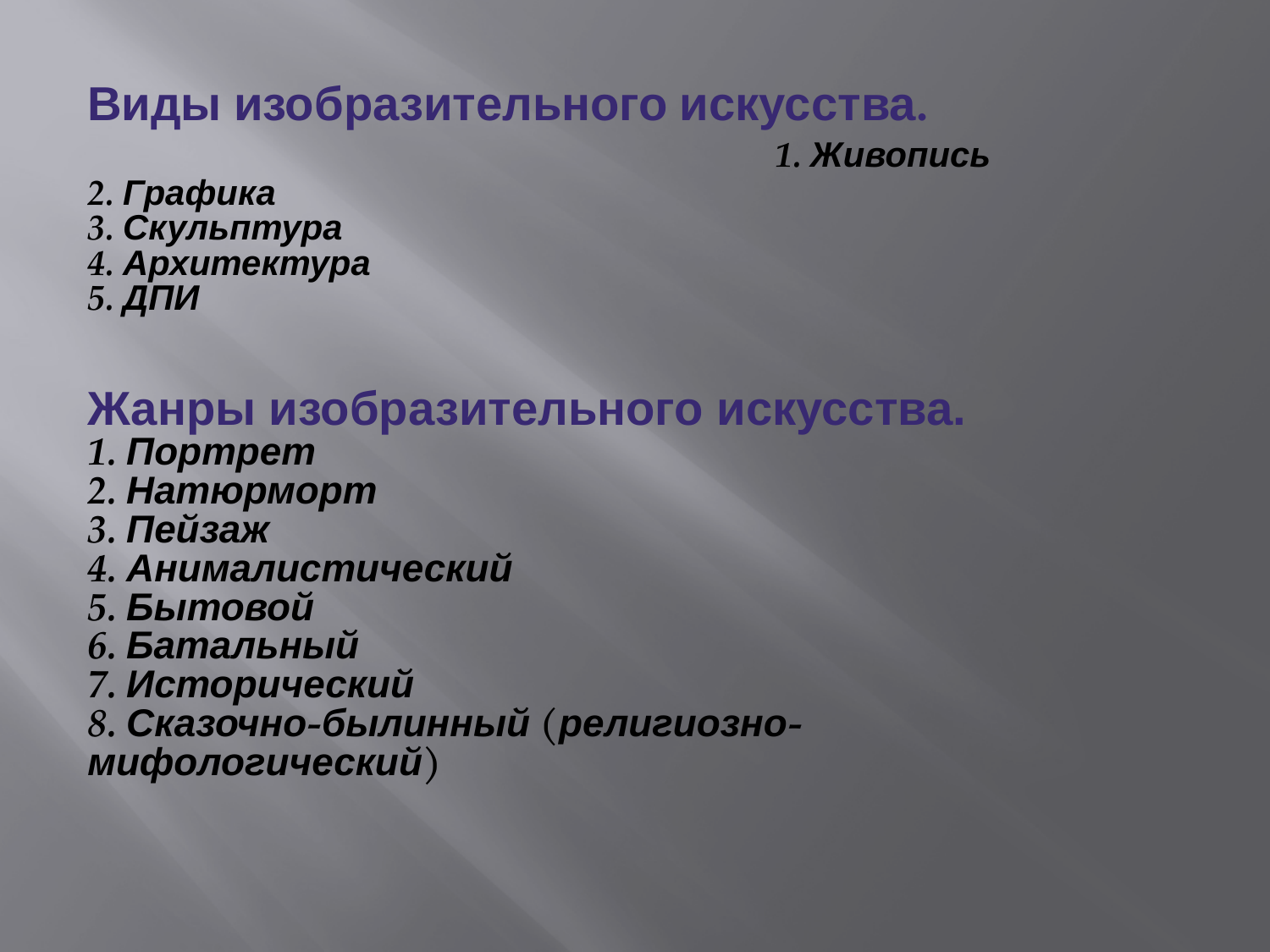

# Виды изобразительного искусства.                                                                            1. Живопись 2. Графика 3. Скульптура 4. Архитектура 5. ДПИ Жанры изобразительного искусства. 1. Портрет 2. Натюрморт 3. Пейзаж 4. Анималистический 5. Бытовой 6. Батальный 7. Исторический 8. Сказочно-былинный (религиозно-мифологический)